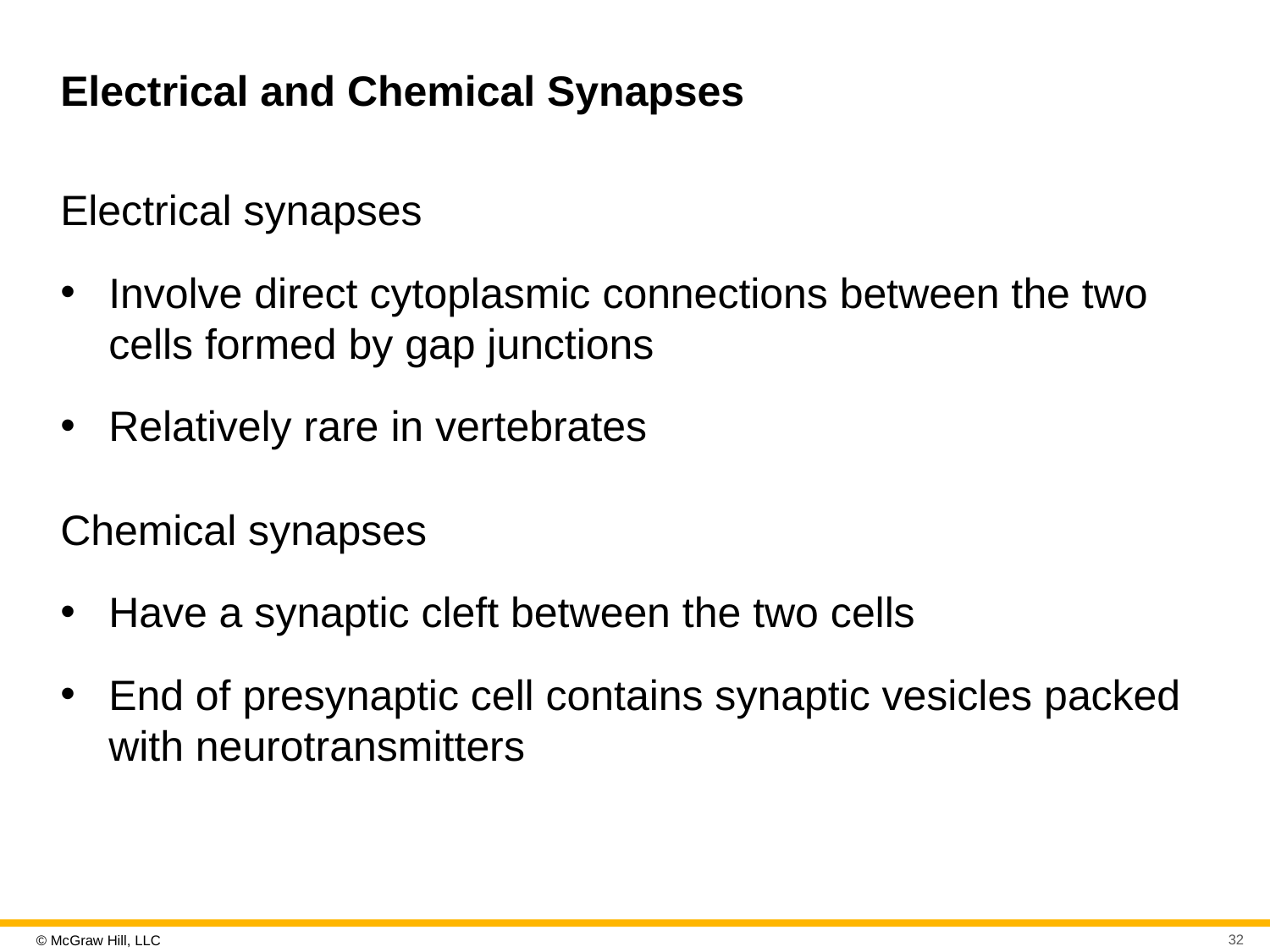

# Electrical and Chemical Synapses
Electrical synapses
Involve direct cytoplasmic connections between the two cells formed by gap junctions
Relatively rare in vertebrates
Chemical synapses
Have a synaptic cleft between the two cells
End of presynaptic cell contains synaptic vesicles packed with neurotransmitters
32